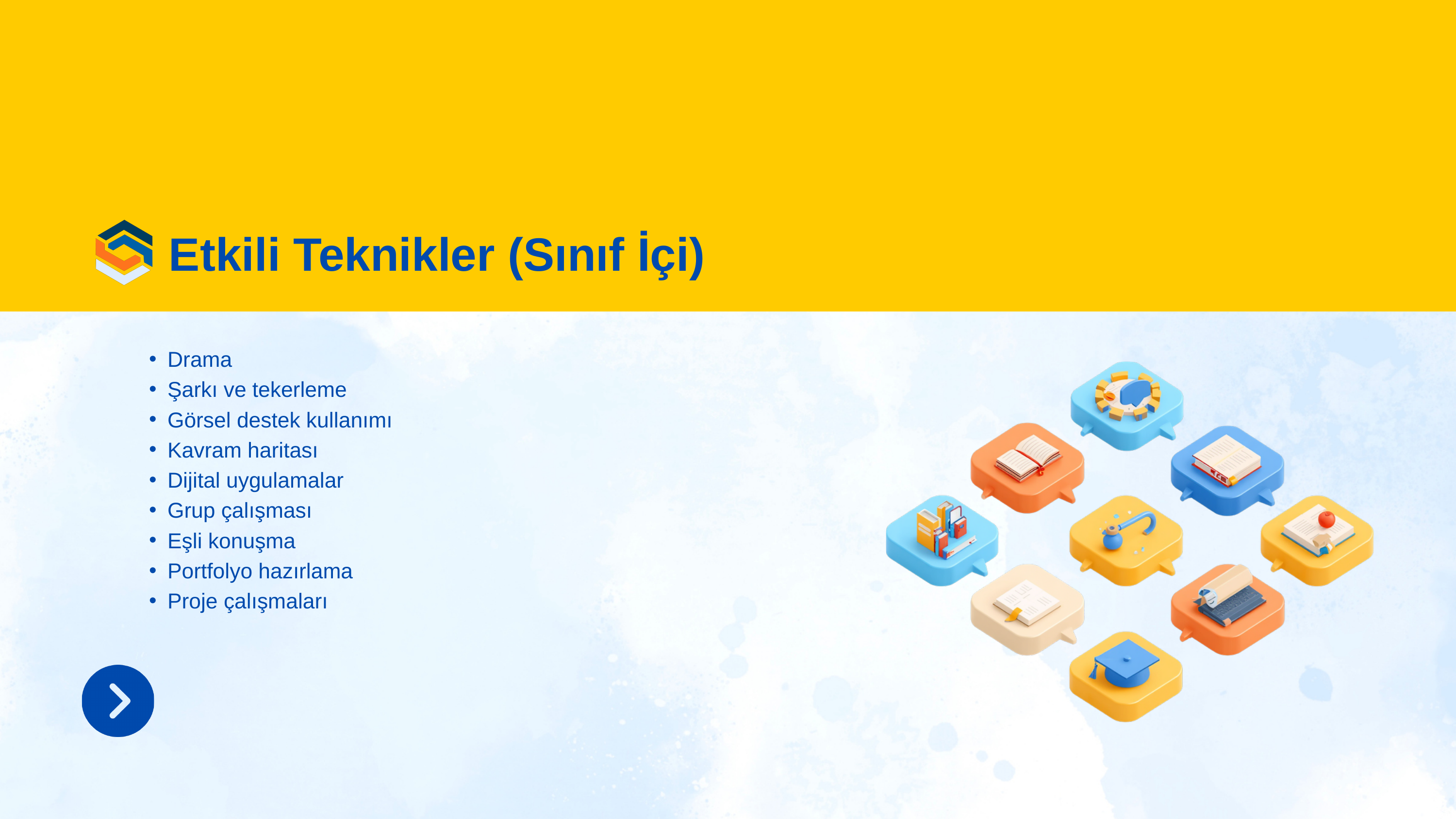

Etkili Teknikler (Sınıf İçi)

Drama
Şarkı ve tekerleme
Görsel destek kullanımı
Kavram haritası
Dijital uygulamalar
Grup çalışması
Eşli konuşma
Portfolyo hazırlama
Proje çalışmaları